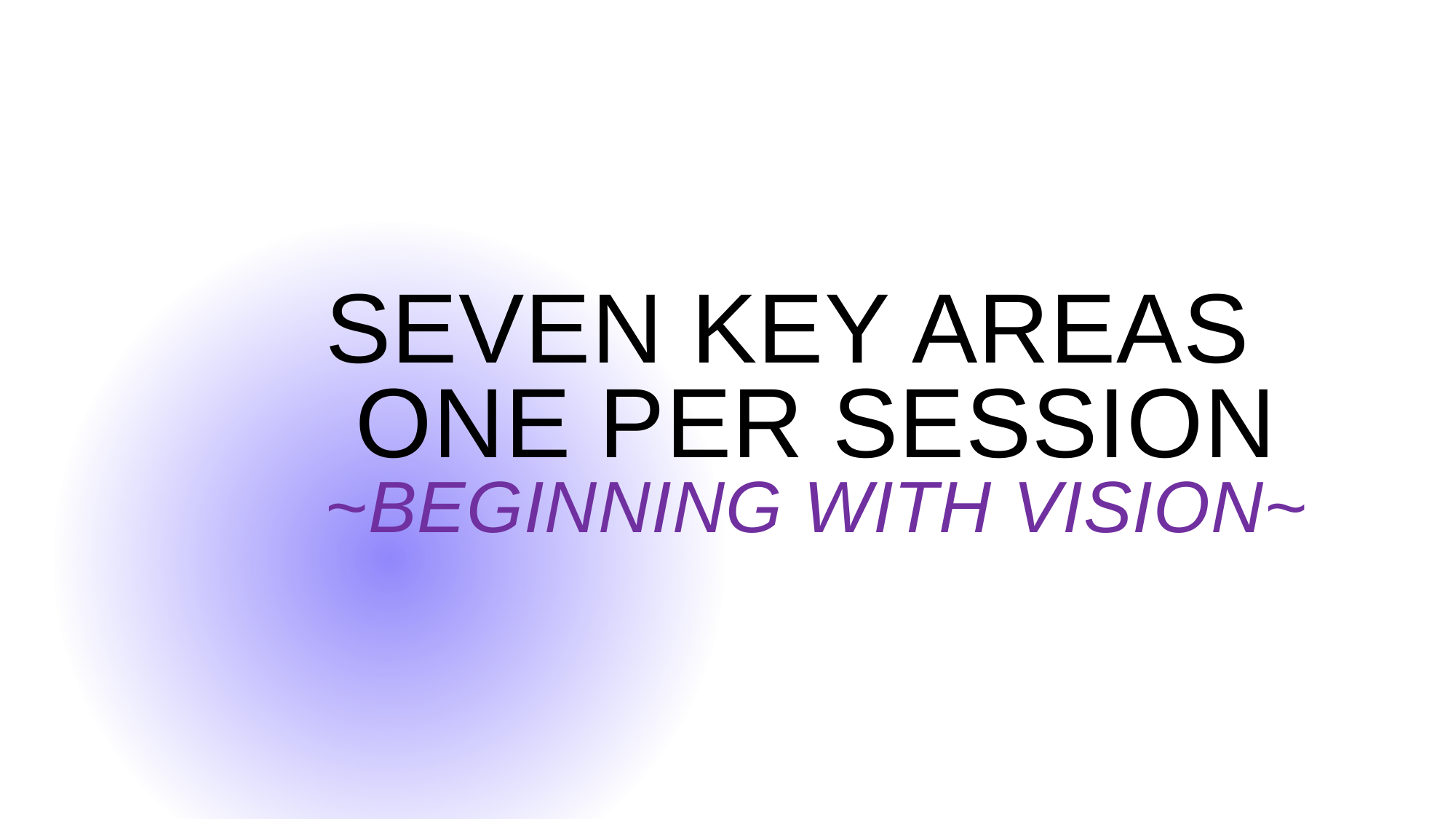

# Seven Key Areas   One Per SessioN ~Beginning with Vision~